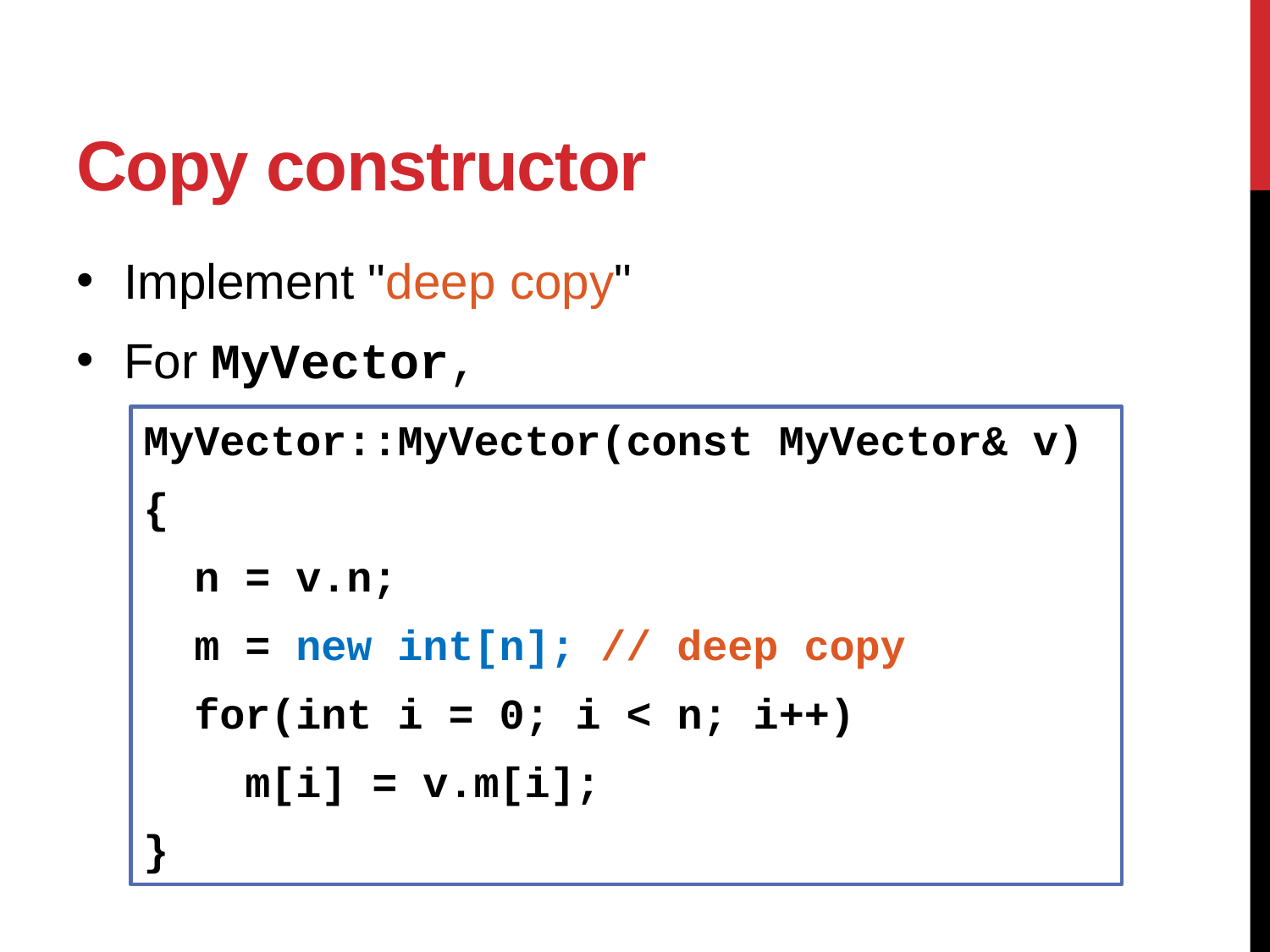

# Copy constructor
Implement "deep copy"
For MyVector,
MyVector::MyVector(const MyVector& v)
{
  n = v.n;
  m = new int[n]; // deep copy
  for(int i = 0; i < n; i++)
    m[i] = v.m[i];
}